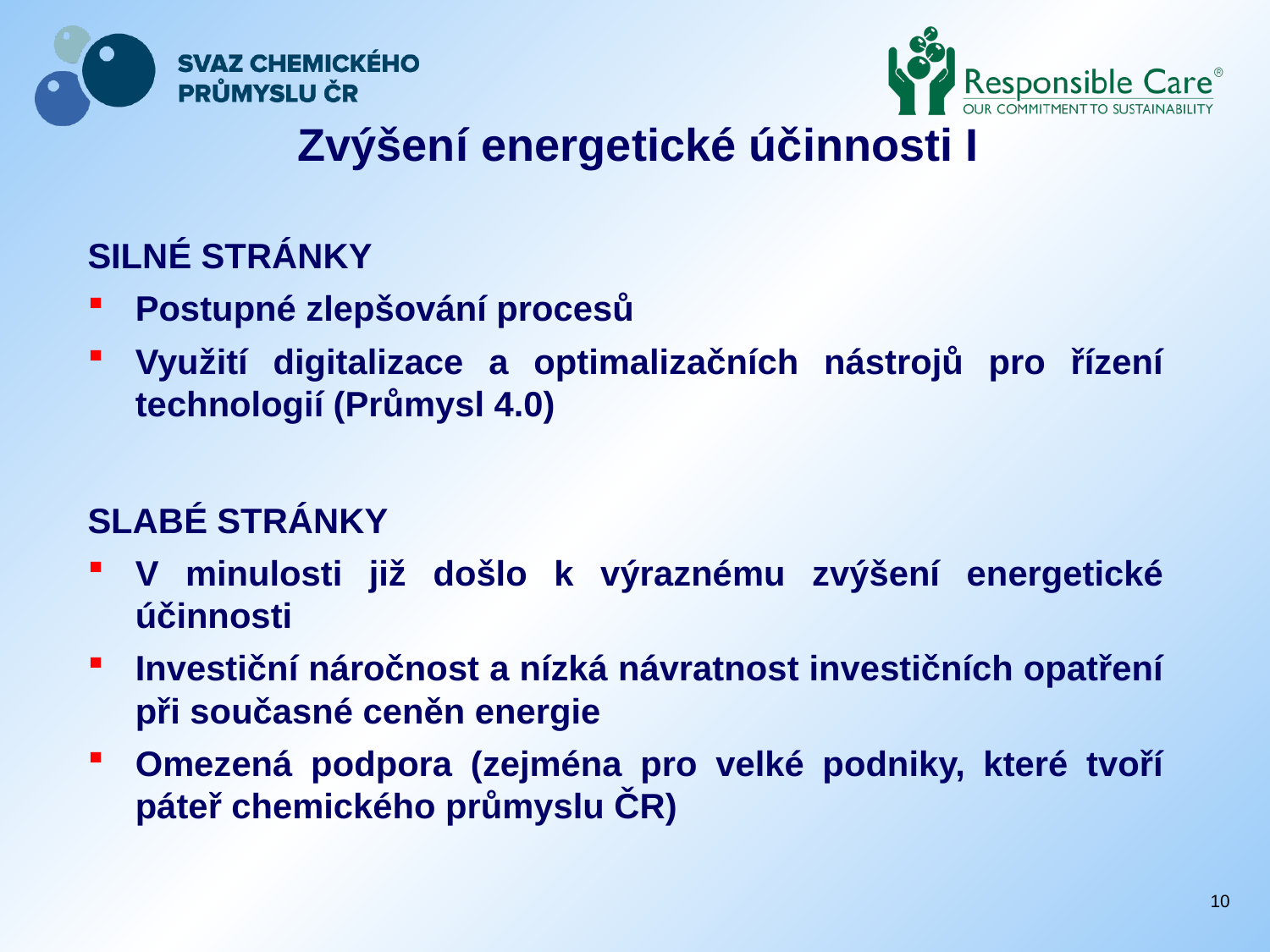

# Zvýšení energetické účinnosti I
SILNÉ STRÁNKY
Postupné zlepšování procesů
Využití digitalizace a optimalizačních nástrojů pro řízení technologií (Průmysl 4.0)

SLABÉ STRÁNKY
V minulosti již došlo k výraznému zvýšení energetické účinnosti
Investiční náročnost a nízká návratnost investičních opatření při současné ceněn energie
Omezená podpora (zejména pro velké podniky, které tvoří páteř chemického průmyslu ČR)

10